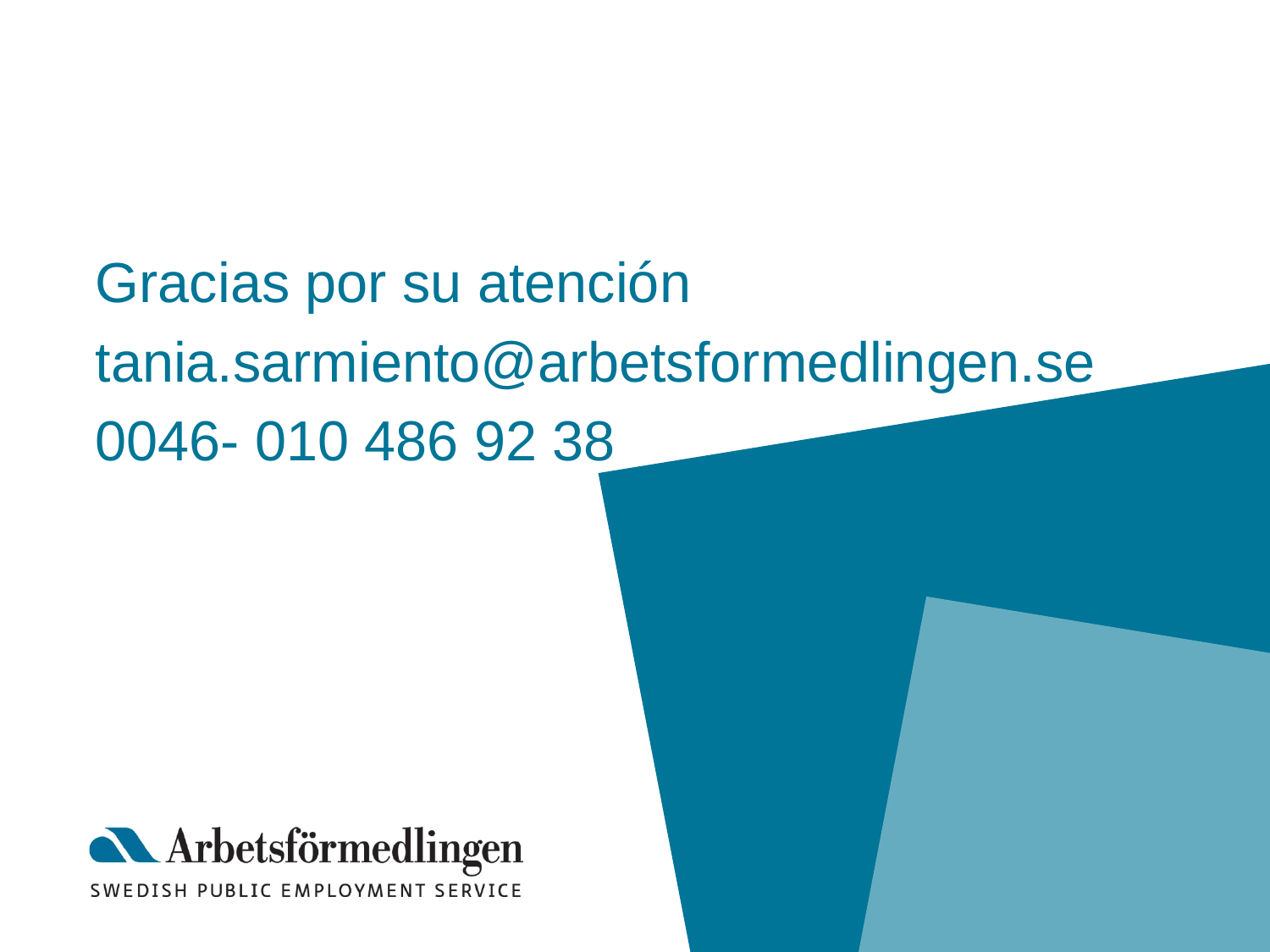

#
Gracias por su atención
tania.sarmiento@arbetsformedlingen.se
0046- 010 486 92 38